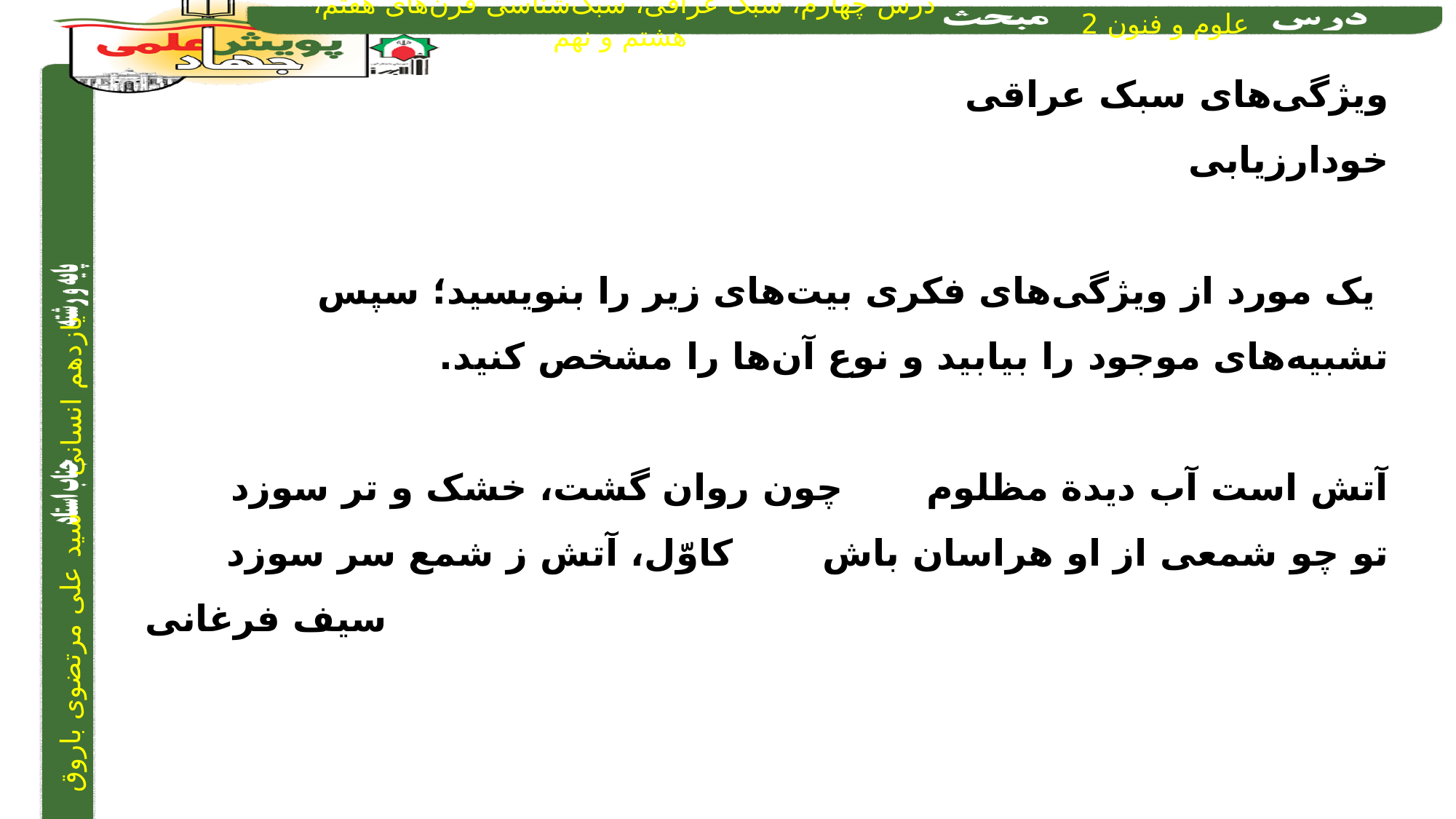

ویژگی‌های سبک عراقی
خودارزیابی

 یک مورد از ویژگی‌های فکری بیت‌های زیر را بنویسید؛ سپس تشبیه‌های موجود را بیابید و نوع آن‌ها را مشخص کنید.

آتش است آب دیدة مظلوم 		چون روان گشت، خشک و تر سوزد
تو چو شمعی از او هراسان باش 		کاوّل، آتش ز شمع سر سوزد
 سیف فرغانی